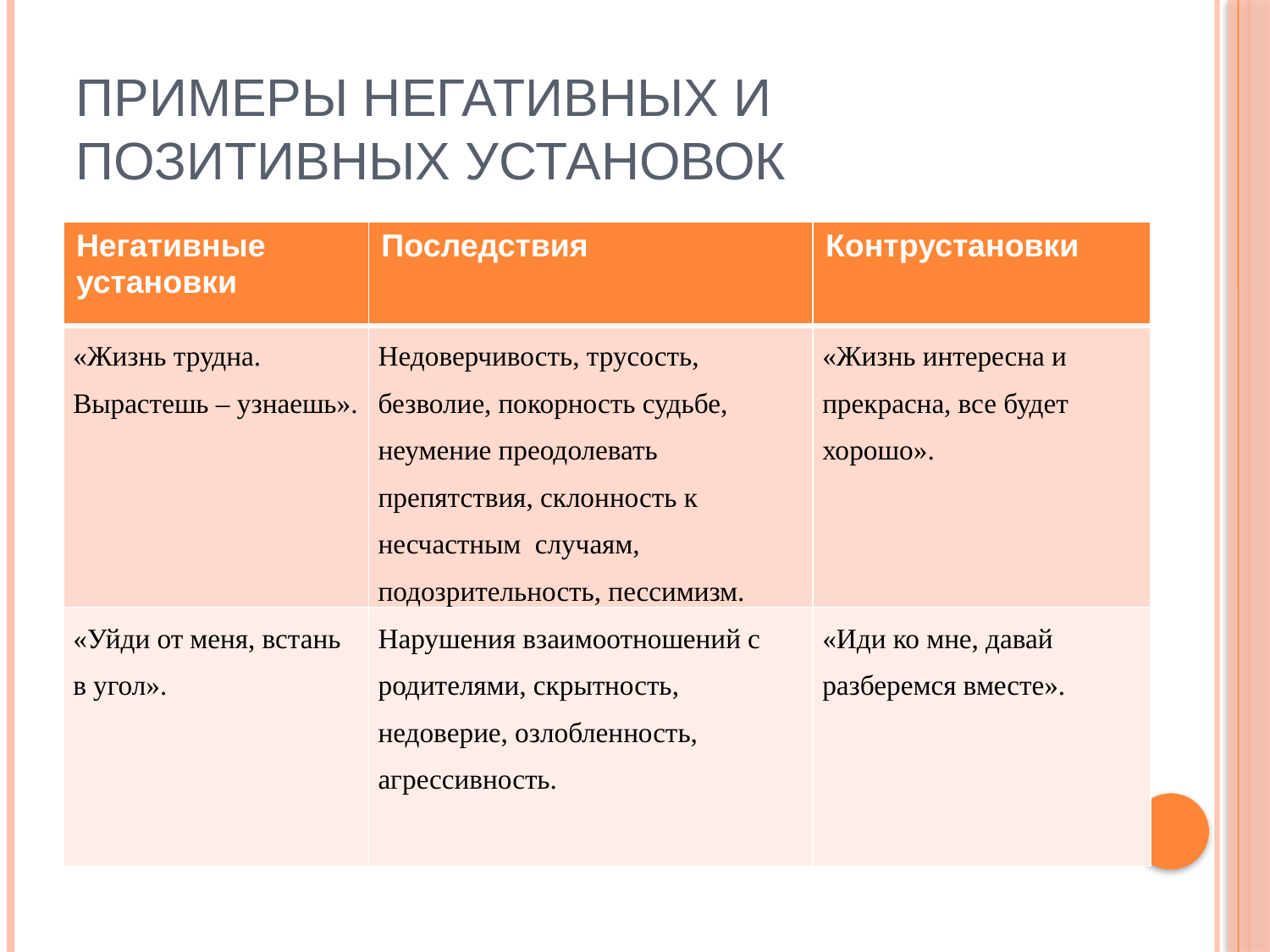

# Примеры негативных и позитивных установок
| Негативные установки | Последствия | Контрустановки |
| --- | --- | --- |
| «Жизнь трудна. Вырастешь – узнаешь». | Недоверчивость, трусость, безволие, покорность судьбе, неумение преодолевать препятствия, склонность к несчастным  случаям, подозрительность, пессимизм. | «Жизнь интересна и прекрасна, все будет хорошо». |
| «Уйди от меня, встань в угол». | Нарушения взаимоотношений с родителями, скрытность, недоверие, озлобленность, агрессивность. | «Иди ко мне, давай разберемся вместе». |